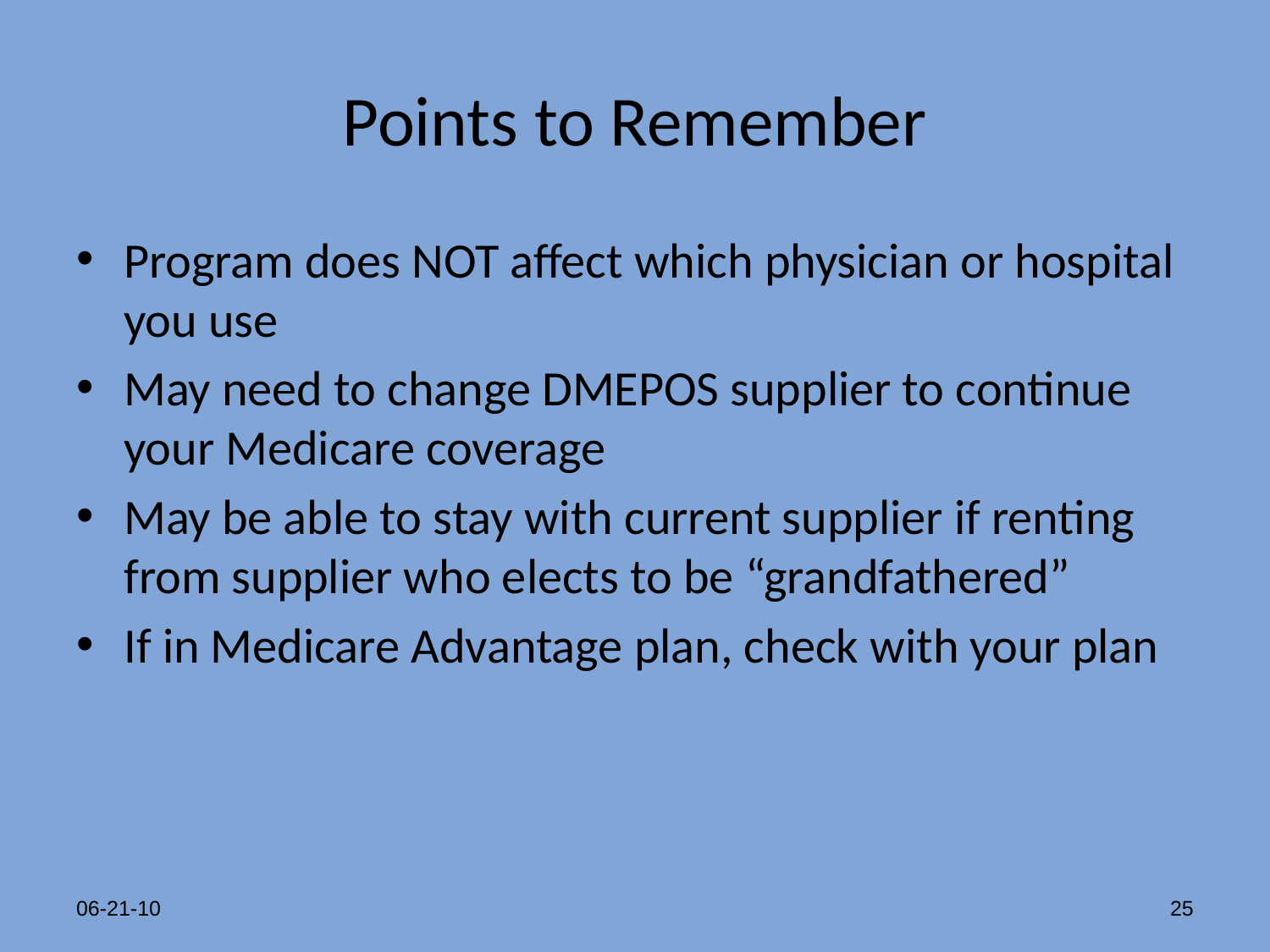

# Points to Remember
Program does NOT affect which physician or hospital you use
May need to change DMEPOS supplier to continue your Medicare coverage
May be able to stay with current supplier if renting from supplier who elects to be “grandfathered”
If in Medicare Advantage plan, check with your plan
06-21-10
25